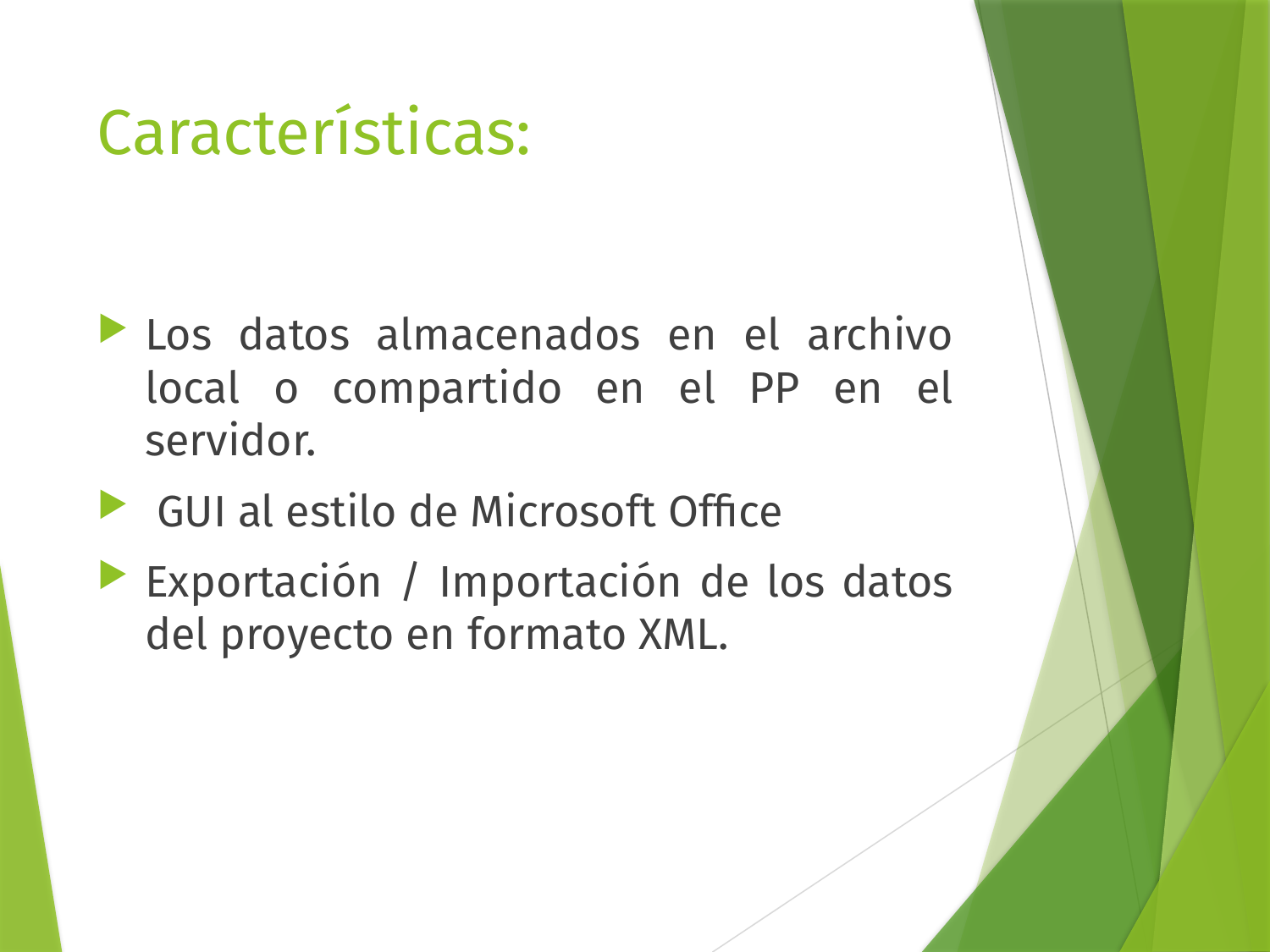

# Características:
Los datos almacenados en el archivo local o compartido en el PP en el servidor.
 GUI al estilo de Microsoft Office
Exportación / Importación de los datos del proyecto en formato XML.